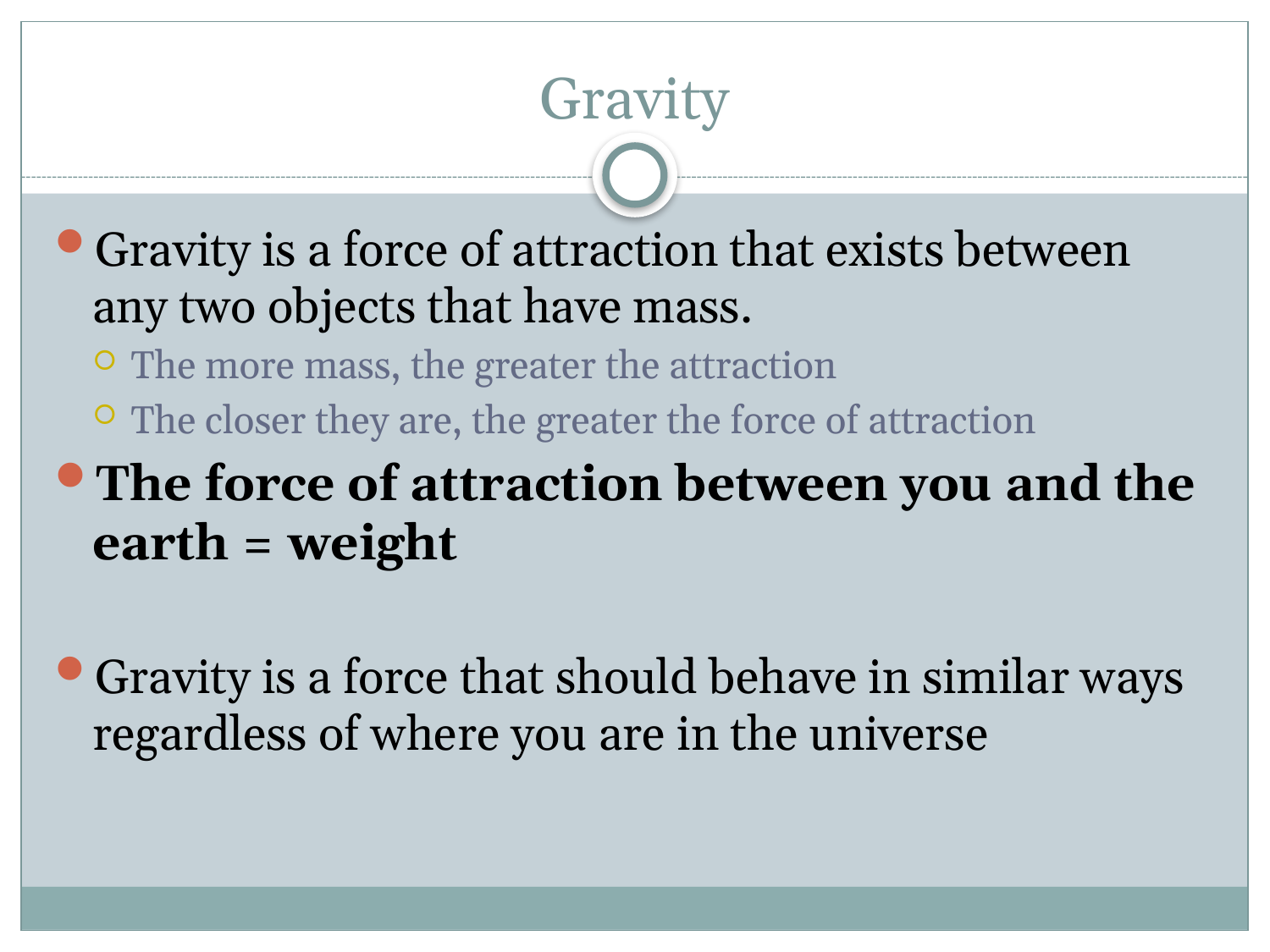

# Gravity
Gravity is a force of attraction that exists between any two objects that have mass.
The more mass, the greater the attraction
The closer they are, the greater the force of attraction
The force of attraction between you and the earth = weight

Gravity is a force that should behave in similar ways regardless of where you are in the universe